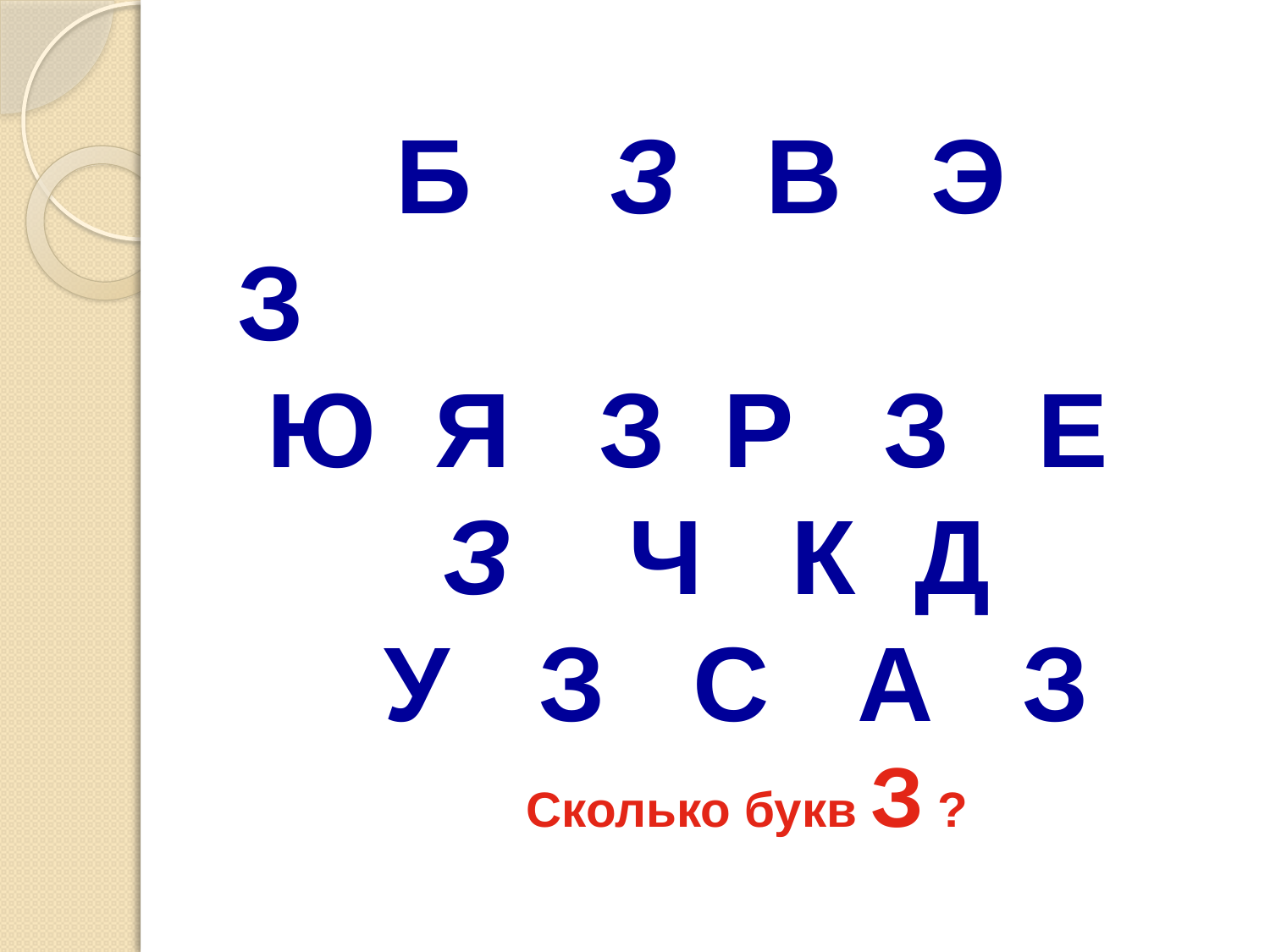

# Б    З   В   Э   З Ю  Я   З  Р   З   Е З    Ч   К  Д У   З   С   А   З Сколько букв З ?